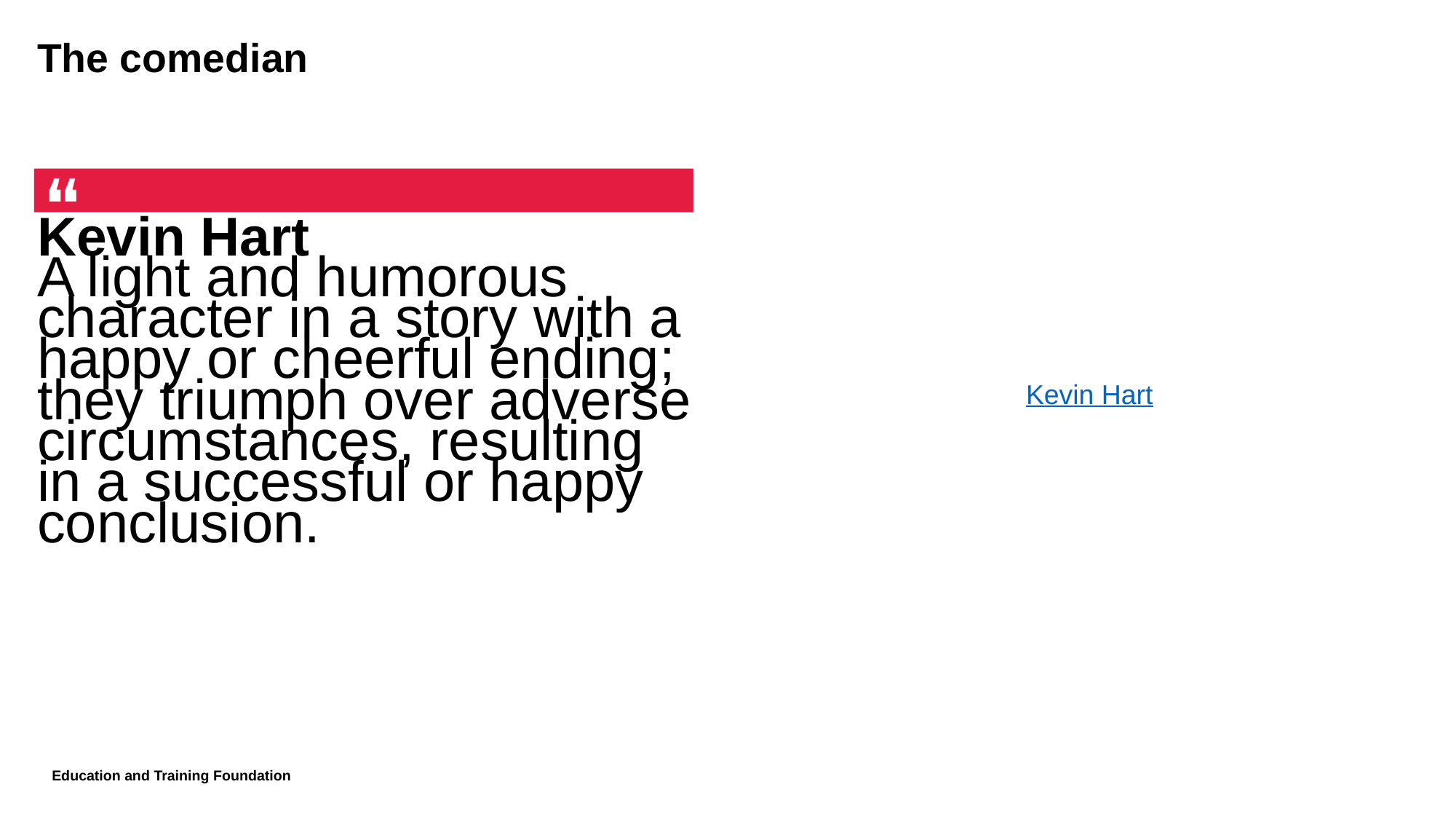

# The comedian
Kevin Hart
A light and humorous character in a story with a happy or cheerful ending; they triumph over adverse circumstances, resulting in a successful or happy conclusion.

Kevin Hart
Education and Training Foundation